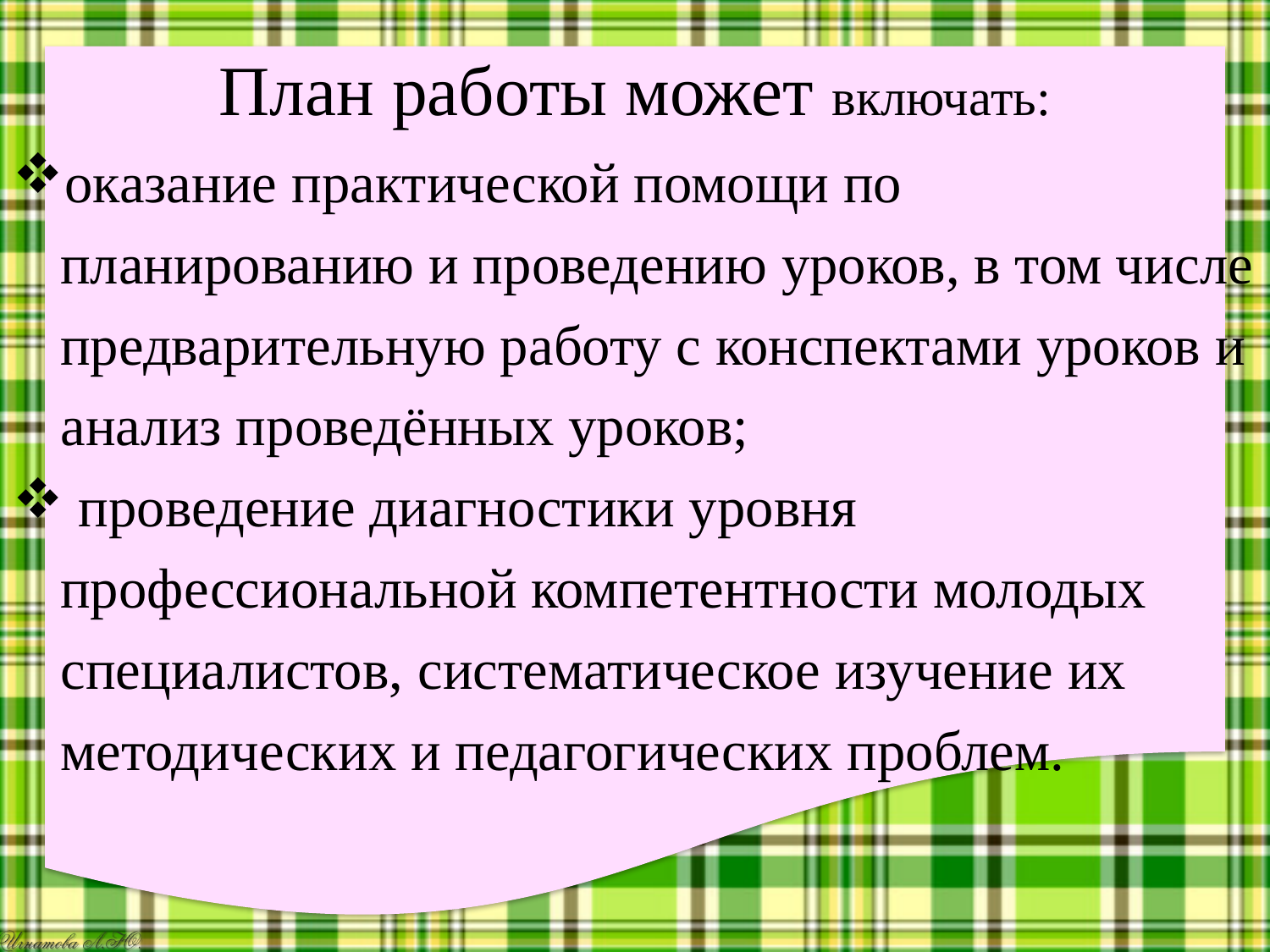

# План работы может включать:
оказание практической помощи по планированию и проведению уроков, в том числе предварительную работу с конспектами уроков и анализ проведённых уроков;
 проведение диагностики уровня профессиональной компетентности молодых специалистов, систематическое изучение их методических и педагогических проблем.